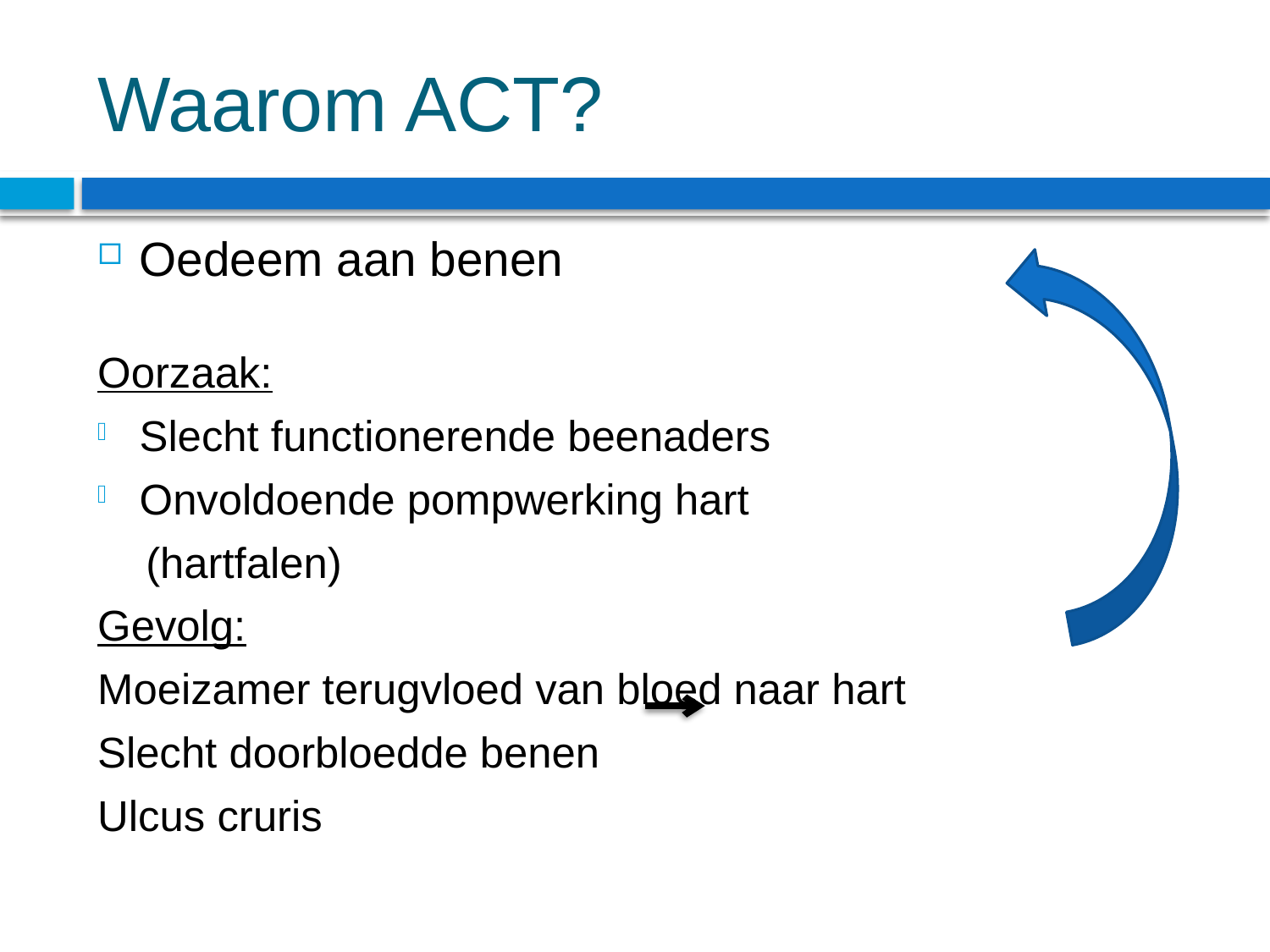

# Waarom ACT?
Oedeem aan benen

Oorzaak:
Slecht functionerende beenaders
Onvoldoende pompwerking hart
    (hartfalen)
Gevolg:
Moeizamer terugvloed van bloed naar hart
Slecht doorbloedde benen
Ulcus cruris